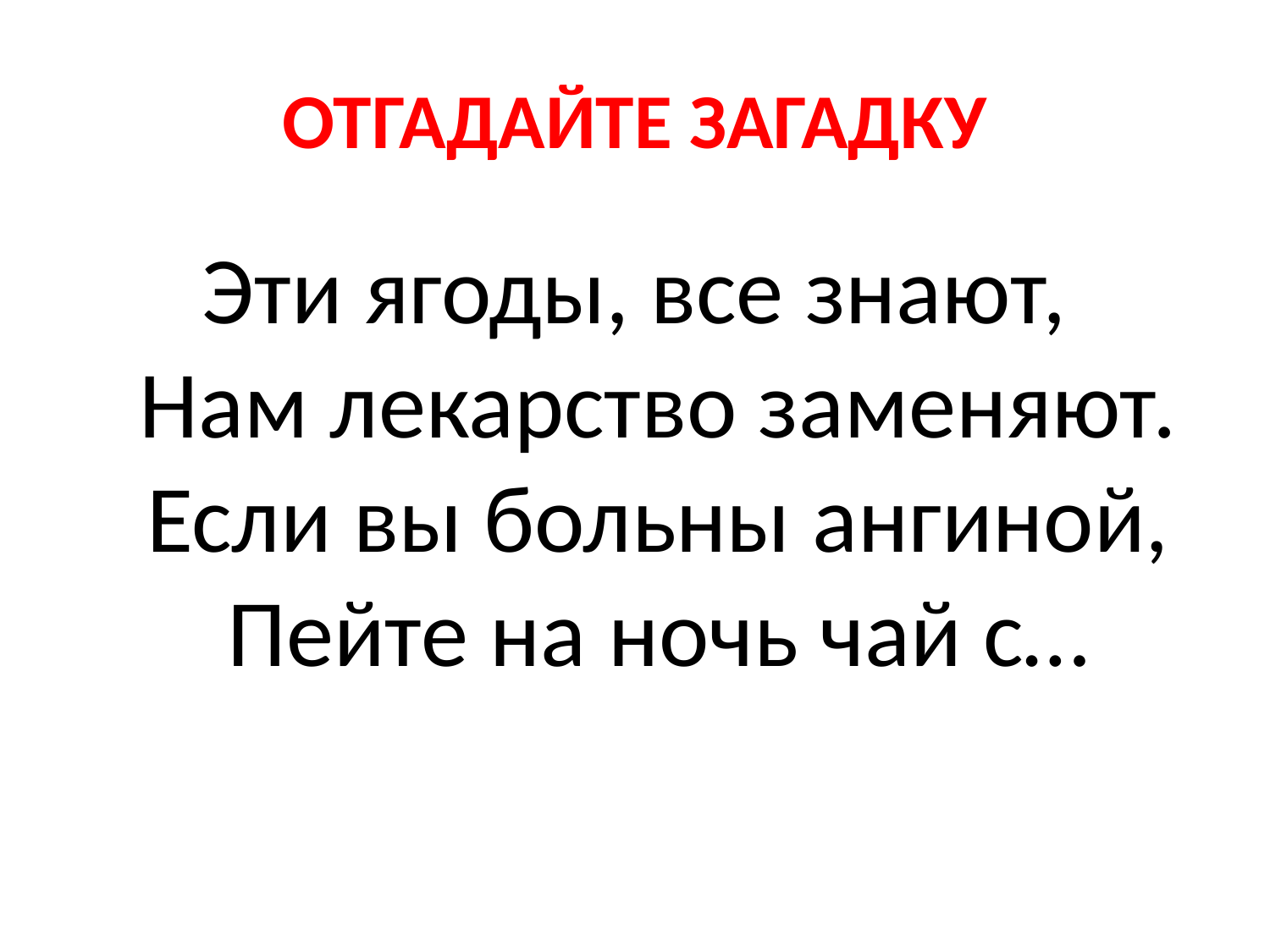

# ОТГАДАЙТЕ ЗАГАДКУ
Эти ягоды, все знают,
Нам лекарство заменяют.
Если вы больны ангиной,
Пейте на ночь чай с…